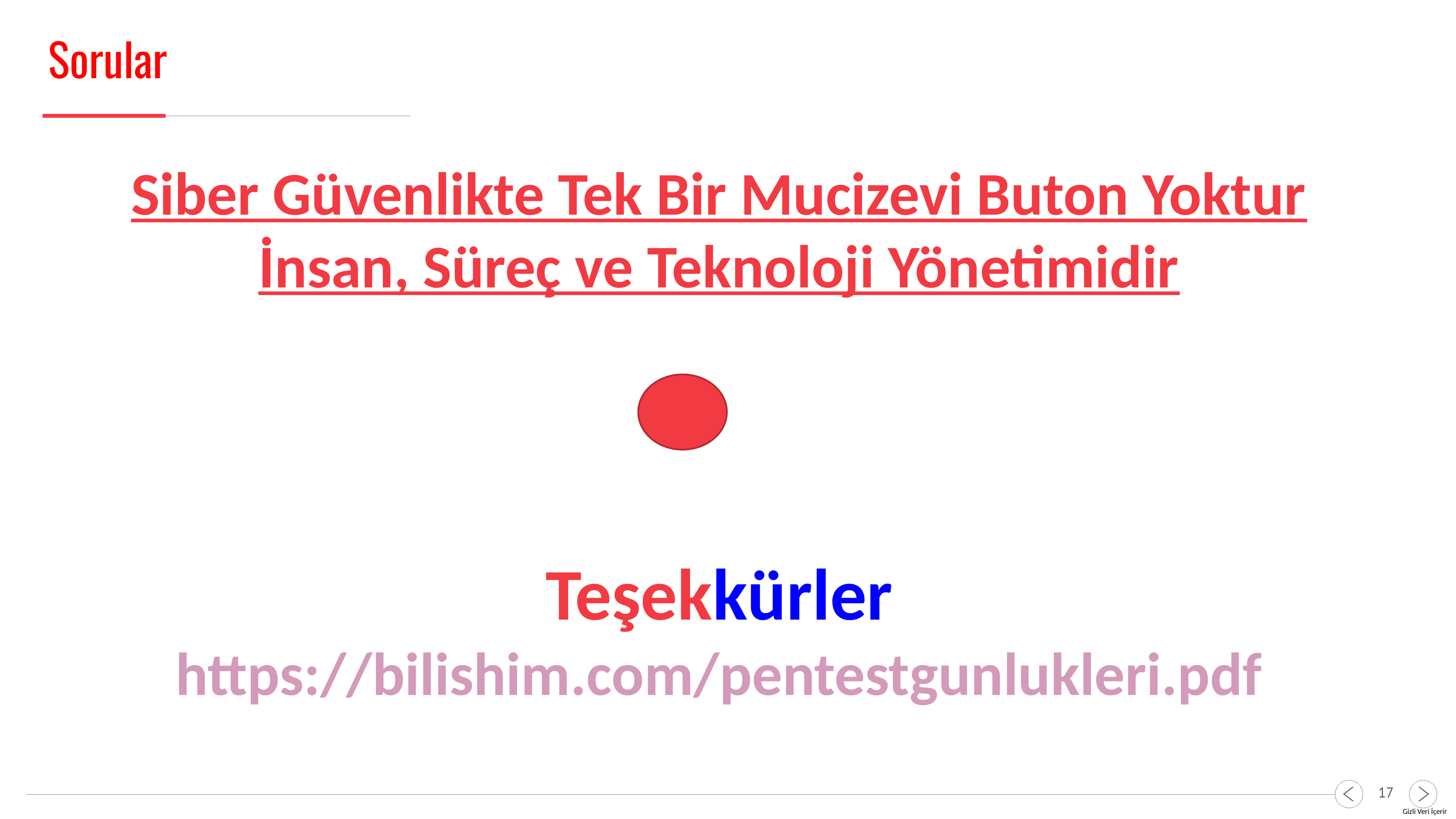

Sorular
Siber Güvenlikte Tek Bir Mucizevi Buton Yoktur
İnsan, Süreç ve Teknoloji Yönetimidir

Teşekkürler
https://bilishim.com/pentestgunlukleri.pdf

17